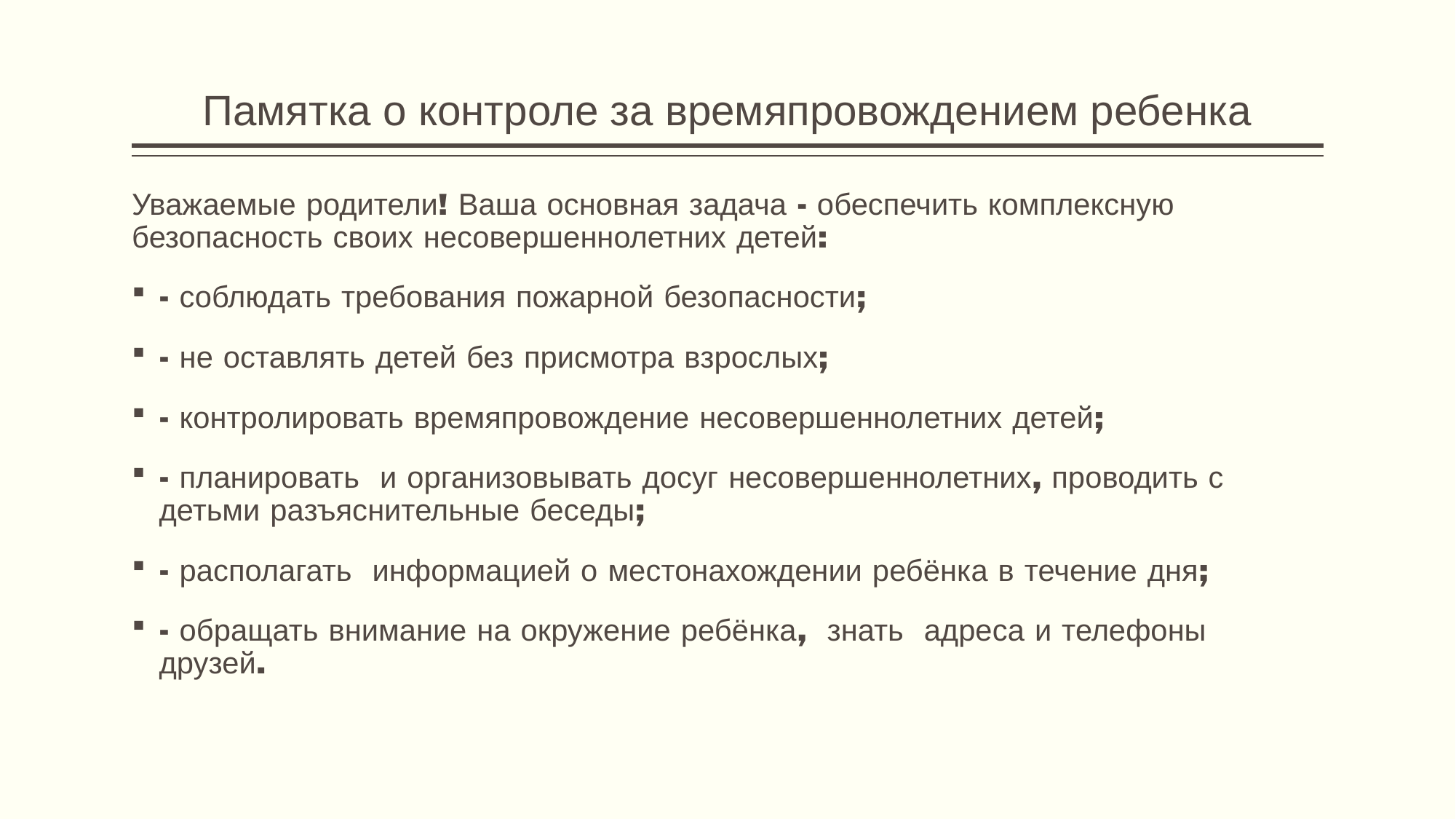

# Памятка о контроле за времяпровождением ребенка
Уважаемые родители! Ваша основная задача - обеспечить комплексную безопасность своих несовершеннолетних детей:
- соблюдать требования пожарной безопасности;
- не оставлять детей без присмотра взрослых;
- контролировать времяпровождение несовершеннолетних детей;
- планировать  и организовывать досуг несовершеннолетних, проводить с детьми разъяснительные беседы;
- располагать  информацией о местонахождении ребёнка в течение дня;
- обращать внимание на окружение ребёнка,  знать  адреса и телефоны друзей.